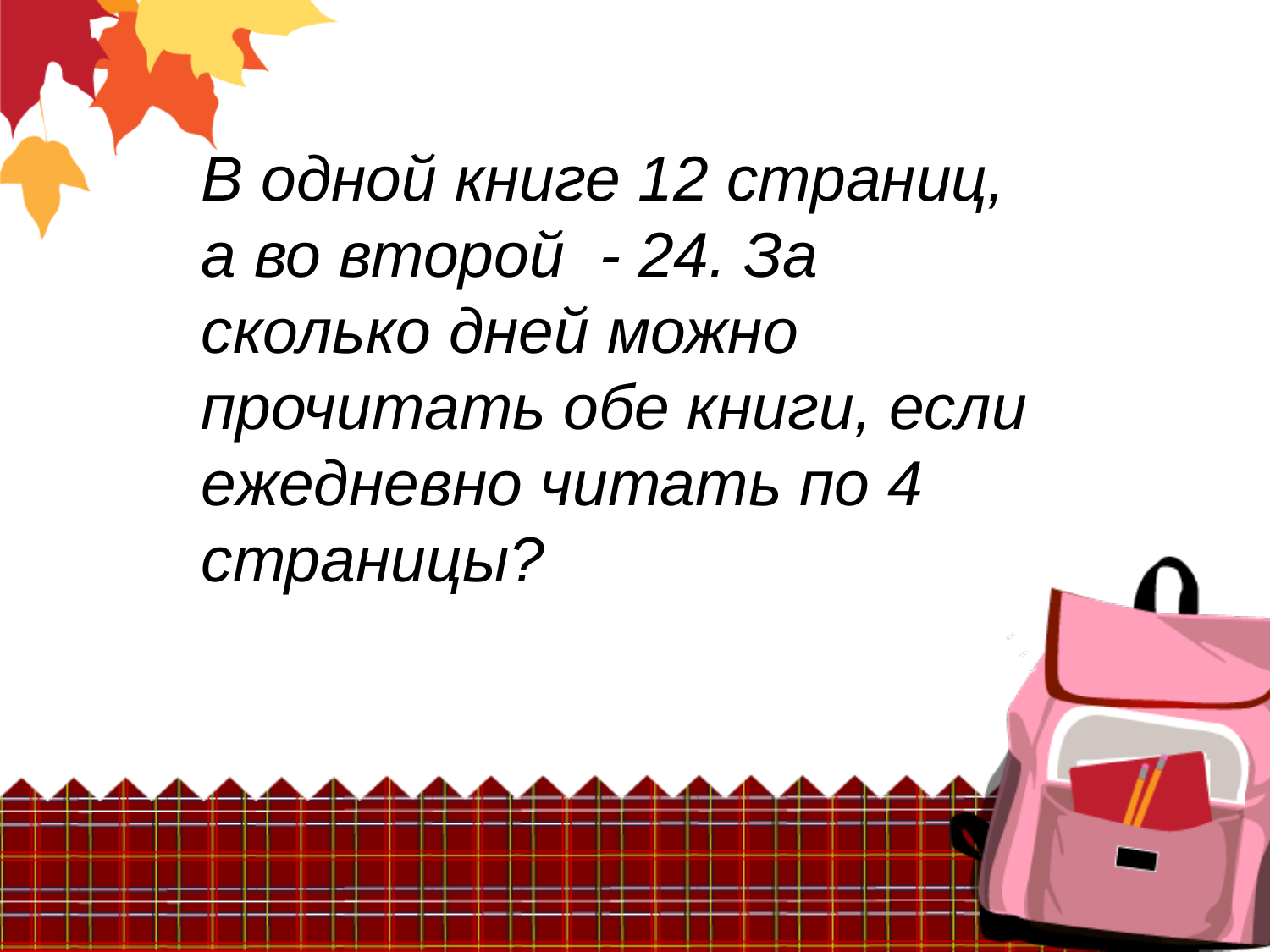

В одной книге 12 страниц, а во второй  - 24. За сколько дней можно прочитать обе книги, если ежедневно читать по 4 страницы?